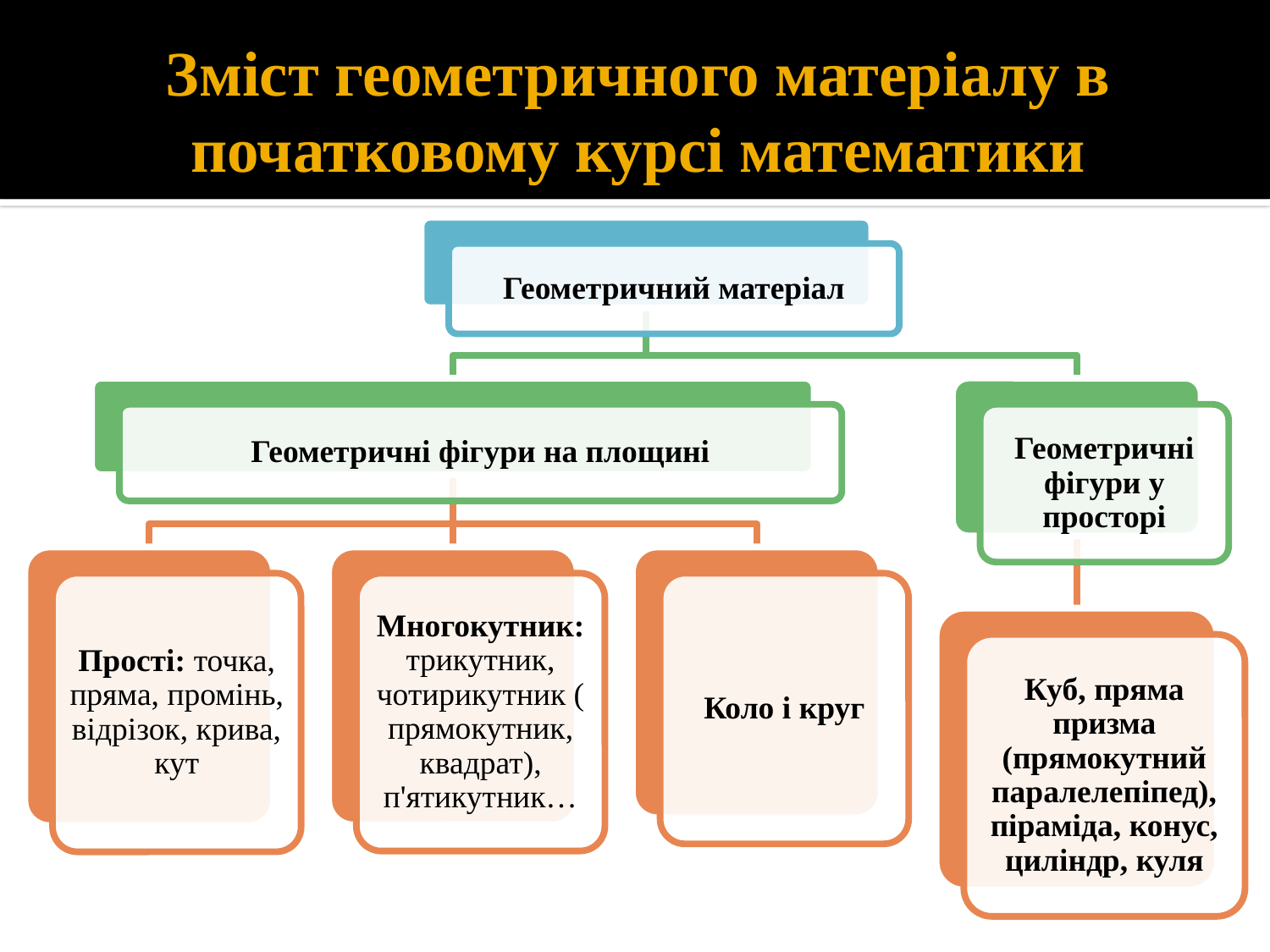

# Зміст геометричного матеріалу в початковому курсі математики
Геометричний матеріал
Геометричні фігури на площині
Прості: точка, пряма, промінь, відрізок, крива, кут
Многокутник: трикутник, чотирикутник ( прямокутник, квадрат), п'ятикутник…
Коло і круг
Геометричні фігури у просторі
Куб, пряма призма (прямокутний паралелепіпед), піраміда, конус, циліндр, куля